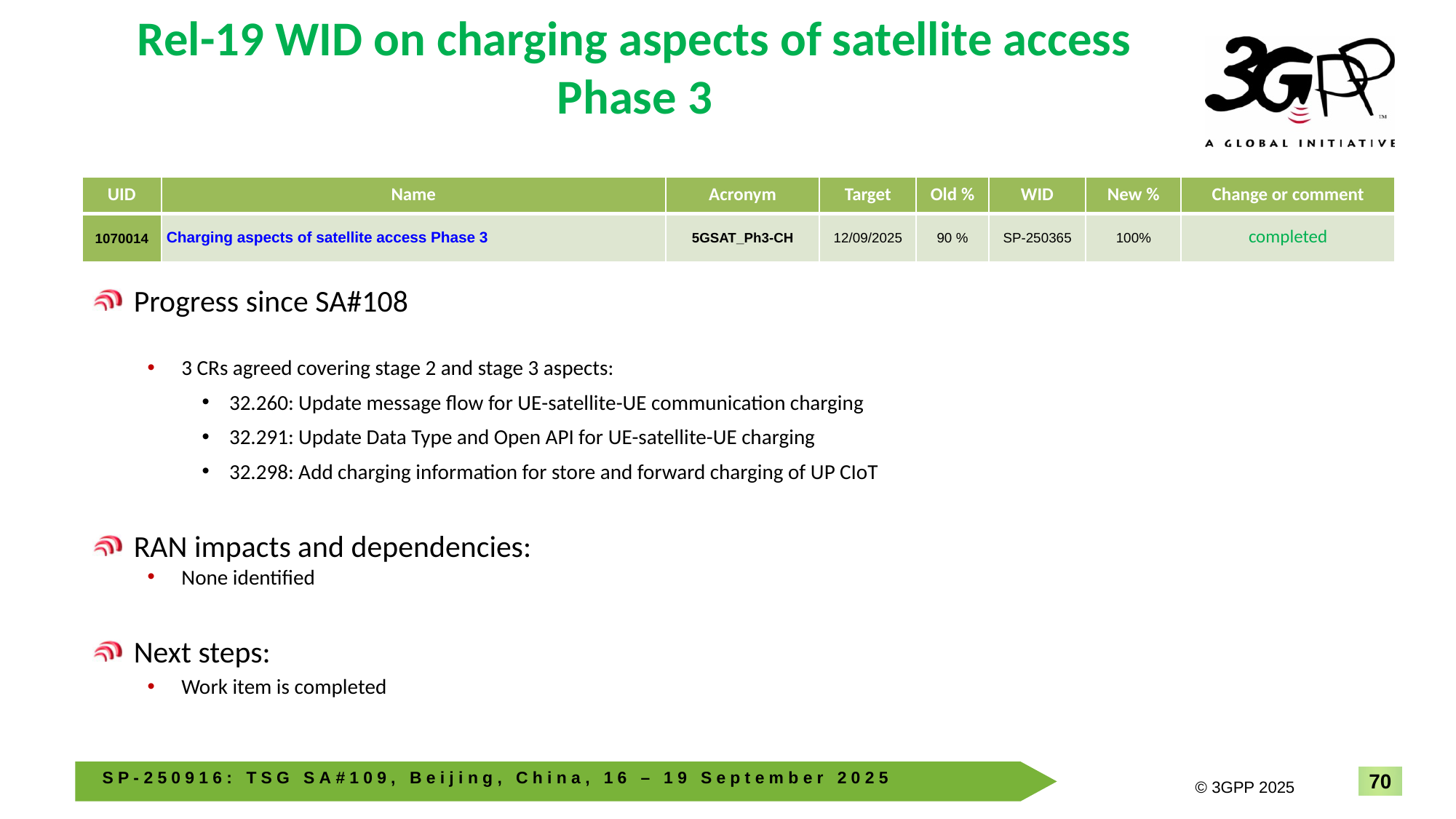

# Rel-19 WID on charging aspects of satellite access Phase 3
| UID | Name | Acronym | Target | Old % | WID | New % | Change or comment |
| --- | --- | --- | --- | --- | --- | --- | --- |
| 1070014 | Charging aspects of satellite access Phase 3 | 5GSAT\_Ph3-CH | 12/09/2025 | 90 % | SP-250365 | 100% | completed |
Progress since SA#108

3 CRs agreed covering stage 2 and stage 3 aspects:
32.260: Update message flow for UE-satellite-UE communication charging
32.291: Update Data Type and Open API for UE-satellite-UE charging
32.298: Add charging information for store and forward charging of UP CIoT

RAN impacts and dependencies:
None identified

Next steps:
Work item is completed